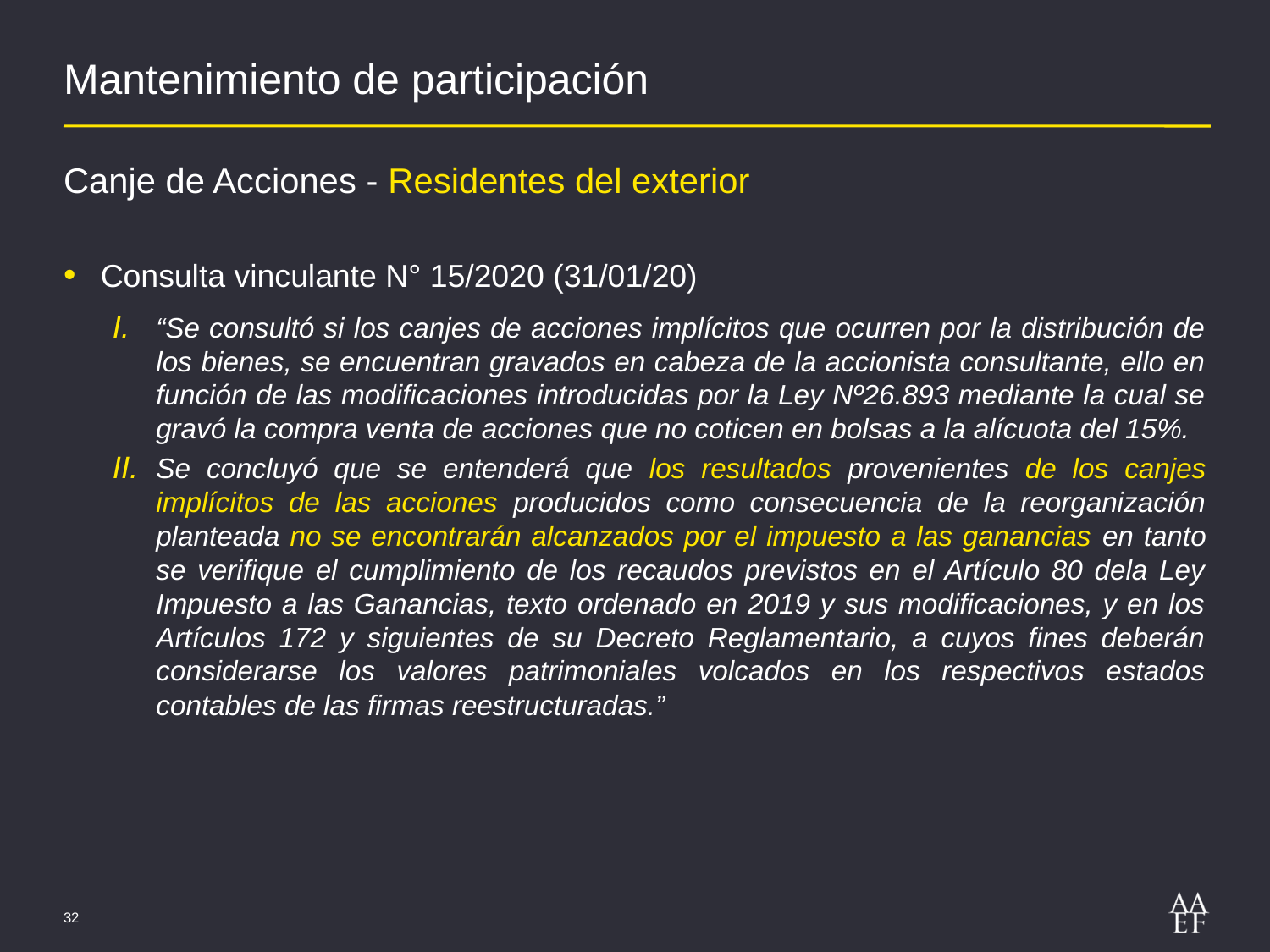

# Mantenimiento de participación
Canje de Acciones - Residentes del exterior

Consulta vinculante N° 15/2020 (31/01/20)
“Se consultó si los canjes de acciones implícitos que ocurren por la distribución de los bienes, se encuentran gravados en cabeza de la accionista consultante, ello en función de las modificaciones introducidas por la Ley Nº26.893 mediante la cual se gravó la compra venta de acciones que no coticen en bolsas a la alícuota del 15%.
Se concluyó que se entenderá que los resultados provenientes de los canjes implícitos de las acciones producidos como consecuencia de la reorganización planteada no se encontrarán alcanzados por el impuesto a las ganancias en tanto se verifique el cumplimiento de los recaudos previstos en el Artículo 80 dela Ley Impuesto a las Ganancias, texto ordenado en 2019 y sus modificaciones, y en los Artículos 172 y siguientes de su Decreto Reglamentario, a cuyos fines deberán considerarse los valores patrimoniales volcados en los respectivos estados contables de las firmas reestructuradas.”

32